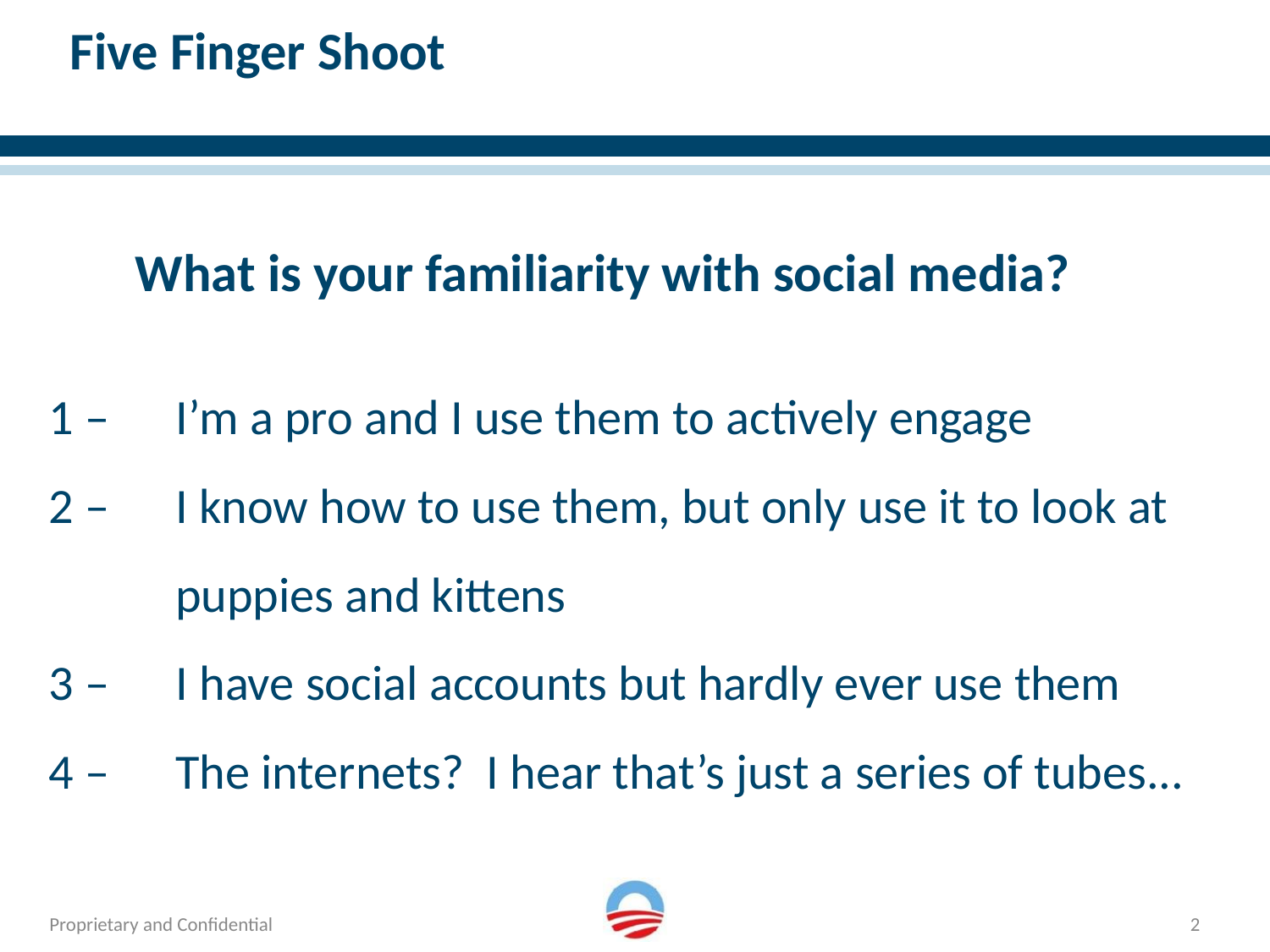

# Five Finger Shoot
What is your familiarity with social media?
1 –	I’m a pro and I use them to actively engage
2 –  	I know how to use them, but only use it to look at
	puppies and kittens
3 –	I have social accounts but hardly ever use them
4 –	The internets?  I hear that’s just a series of tubes...
2